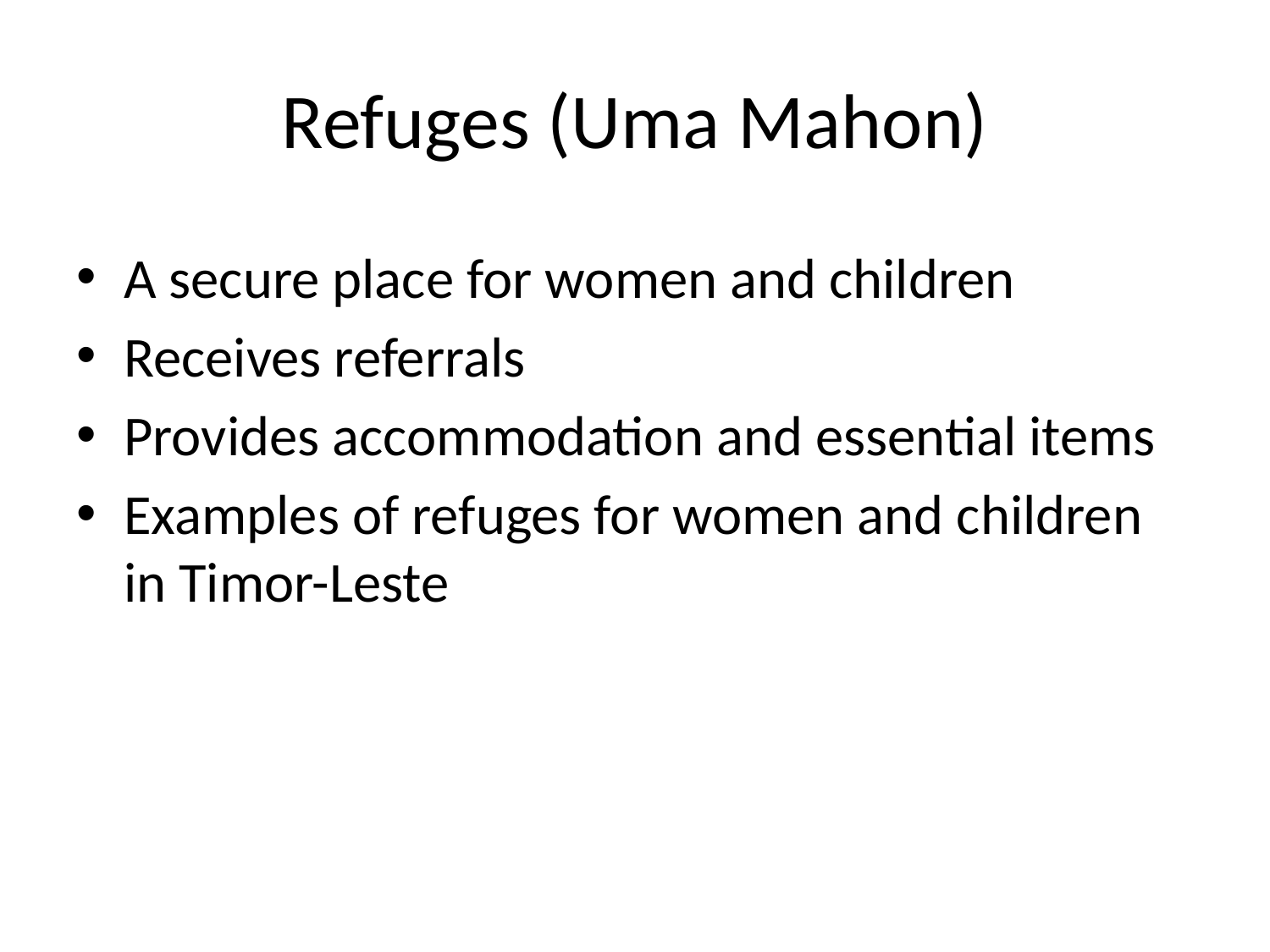

# Refuges (Uma Mahon)
A secure place for women and children
Receives referrals
Provides accommodation and essential items
Examples of refuges for women and children in Timor-Leste